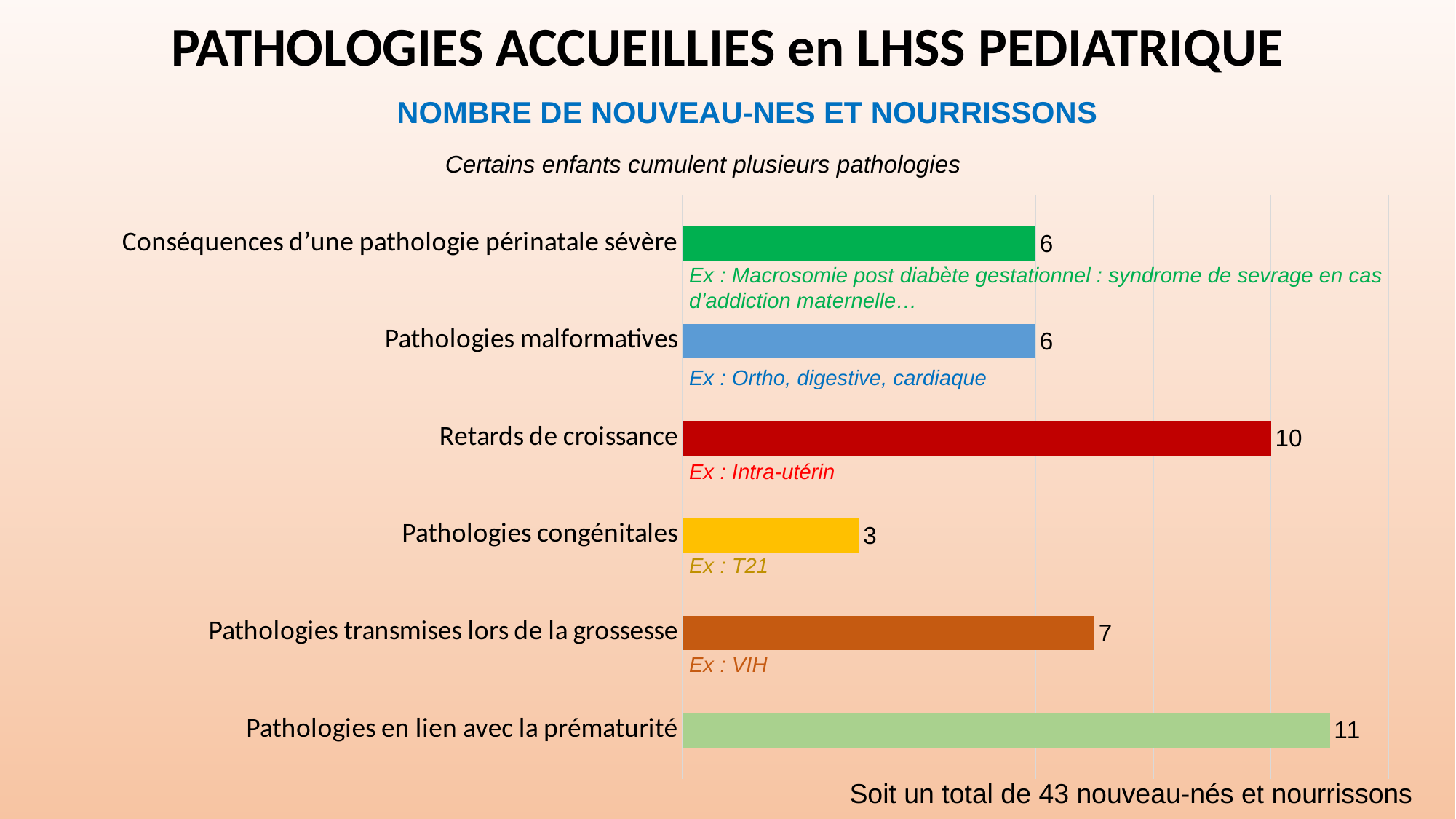

PATHOLOGIES ACCUEILLIES en LHSS PEDIATRIQUE
NOMBRE DE NOUVEAU-NES ET NOURRISSONS

### Chart

| Category | Nombre de nouveau-nés et  nourrissons |
|---|---|
| Pathologies en lien avec la prématurité | 11.0 |
| Pathologies transmises lors de la grossesse | 7.0 |
| Pathologies congénitales | 3.0 |
| Retards de croissance | 10.0 |
| Pathologies malformatives | 6.0 |
| Conséquences d’une pathologie périnatale sévère | 6.0 |
Certains enfants cumulent plusieurs pathologies
Ex : Macrosomie post diabète gestationnel : syndrome de sevrage en cas d’addiction maternelle…
Ex : Ortho, digestive, cardiaque
Ex : Intra-utérin
Ex : T21
Ex : VIH
Soit un total de 43 nouveau-nés et nourrissons